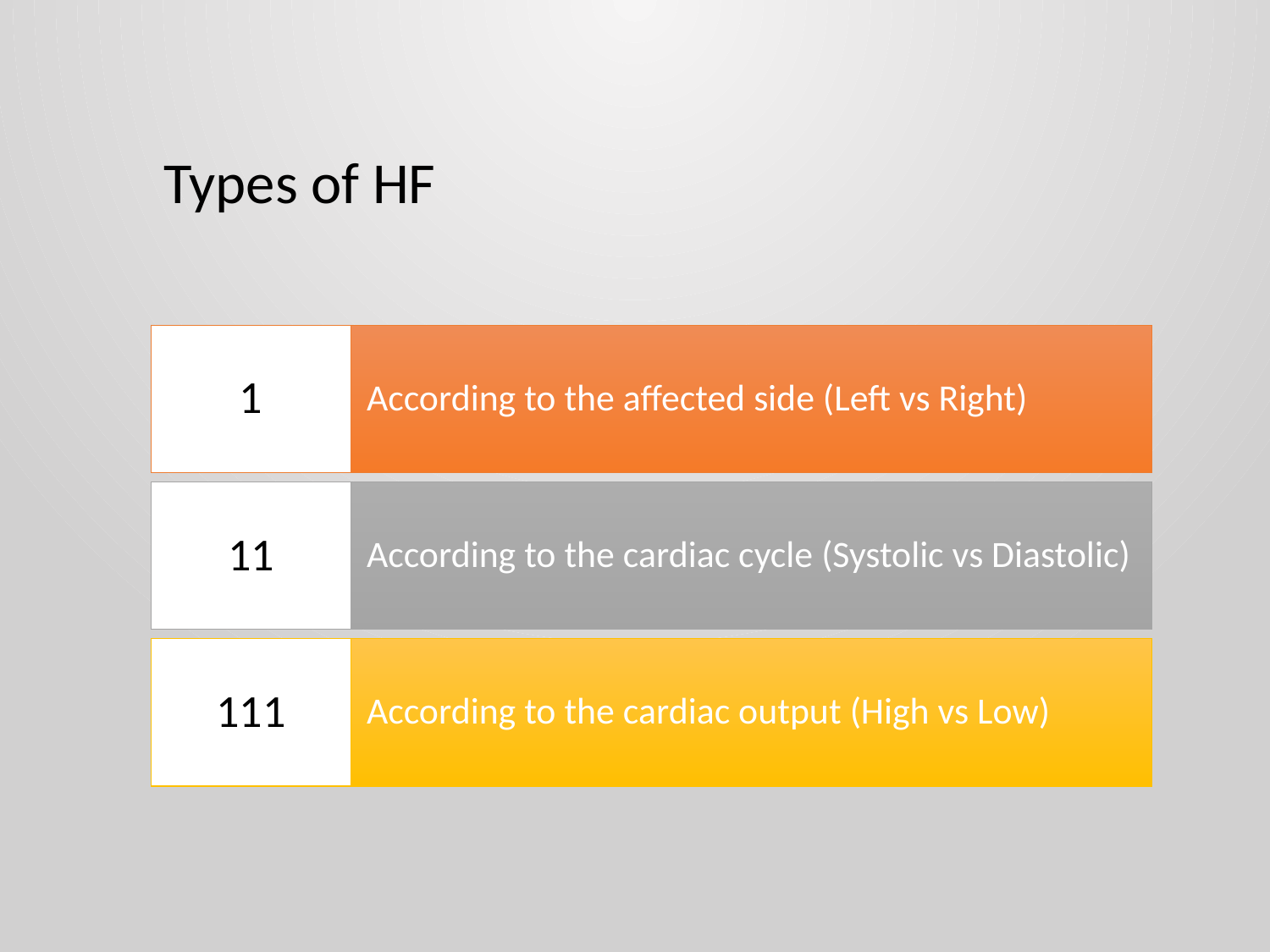

# Types of HF
According to the affected side (Left vs Right)
1
According to the cardiac cycle (Systolic vs Diastolic)
11
According to the cardiac output (High vs Low)
111